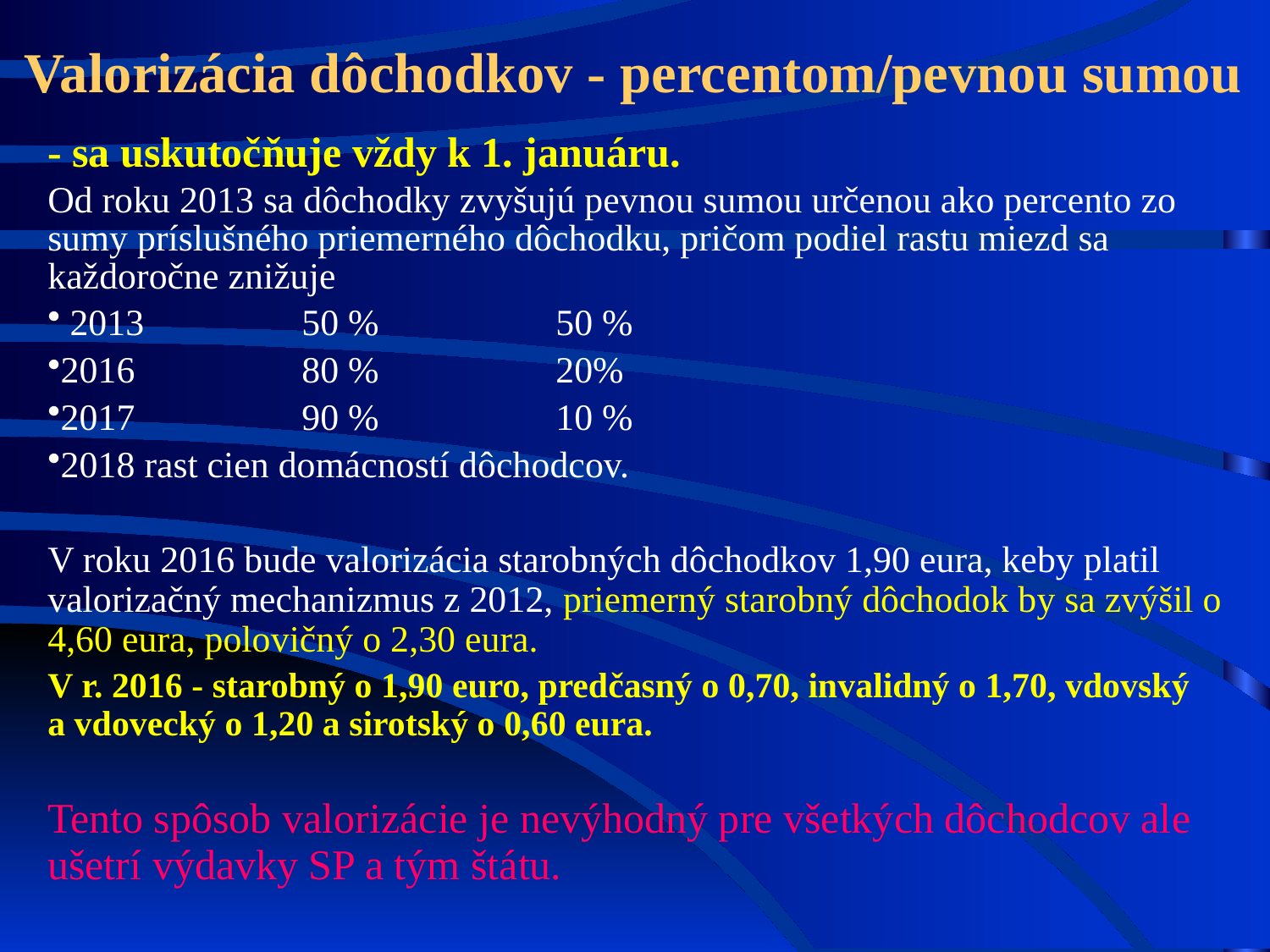

Valorizácia dôchodkov - percentom/pevnou sumou
- sa uskutočňuje vždy k 1. januáru.
Od roku 2013 sa dôchodky zvyšujú pevnou sumou určenou ako percento zo sumy príslušného priemerného dôchodku, pričom podiel rastu miezd sa každoročne znižuje
 2013		50 %		50 %
2016		80 %		20%
2017		90 %		10 %
2018 rast cien domácností dôchodcov.

V roku 2016 bude valorizácia starobných dôchodkov 1,90 eura, keby platil valorizačný mechanizmus z 2012, priemerný starobný dôchodok by sa zvýšil o 4,60 eura, polovičný o 2,30 eura.
V r. 2016 - starobný o 1,90 euro, predčasný o 0,70, invalidný o 1,70, vdovský a vdovecký o 1,20 a sirotský o 0,60 eura.

Tento spôsob valorizácie je nevýhodný pre všetkých dôchodcov ale ušetrí výdavky SP a tým štátu.